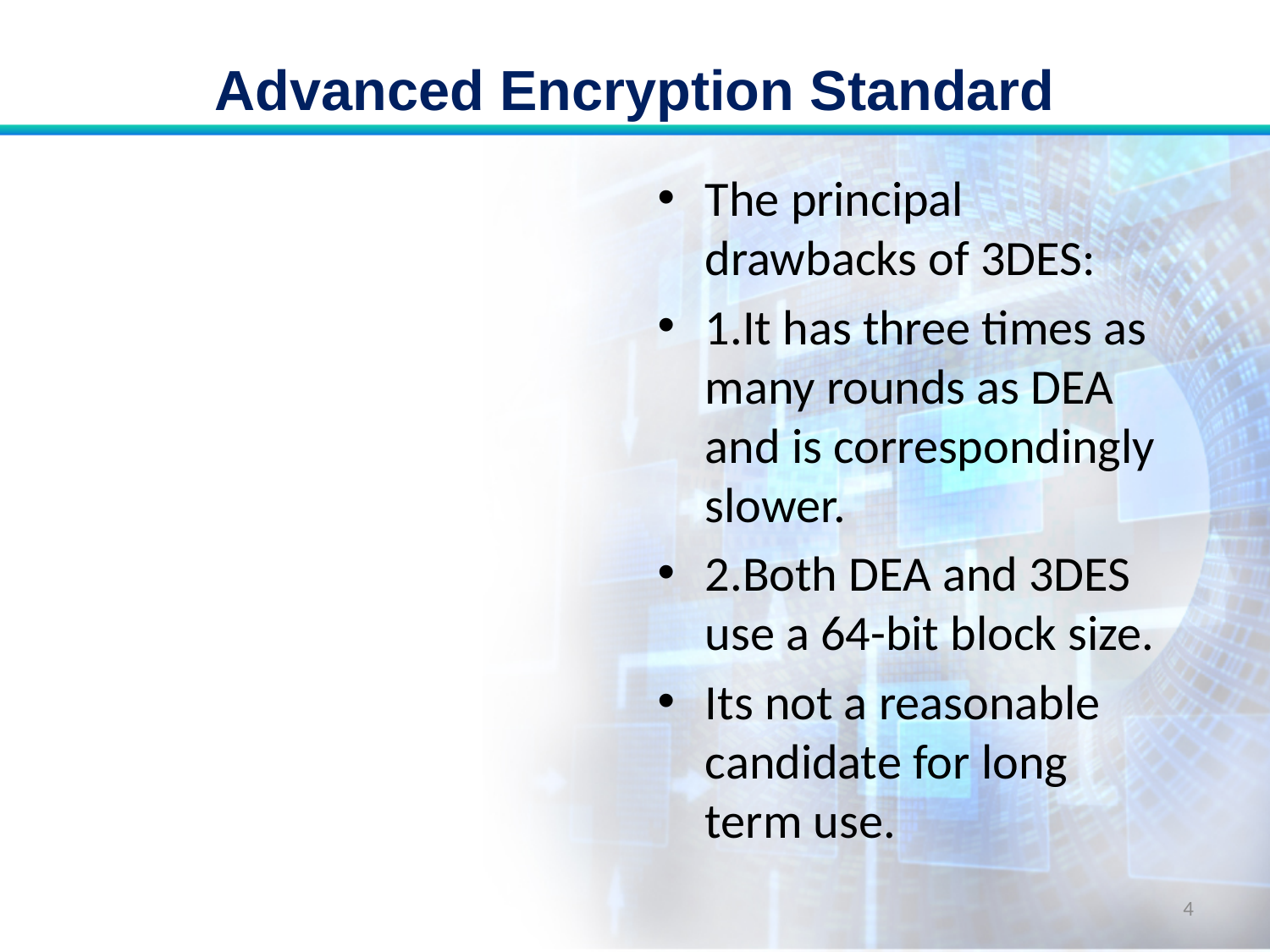

# Advanced Encryption Standard
The principal drawbacks of 3DES:
1.It has three times as many rounds as DEA and is correspondingly slower.
2.Both DEA and 3DES use a 64-bit block size.
Its not a reasonable candidate for long term use.

4